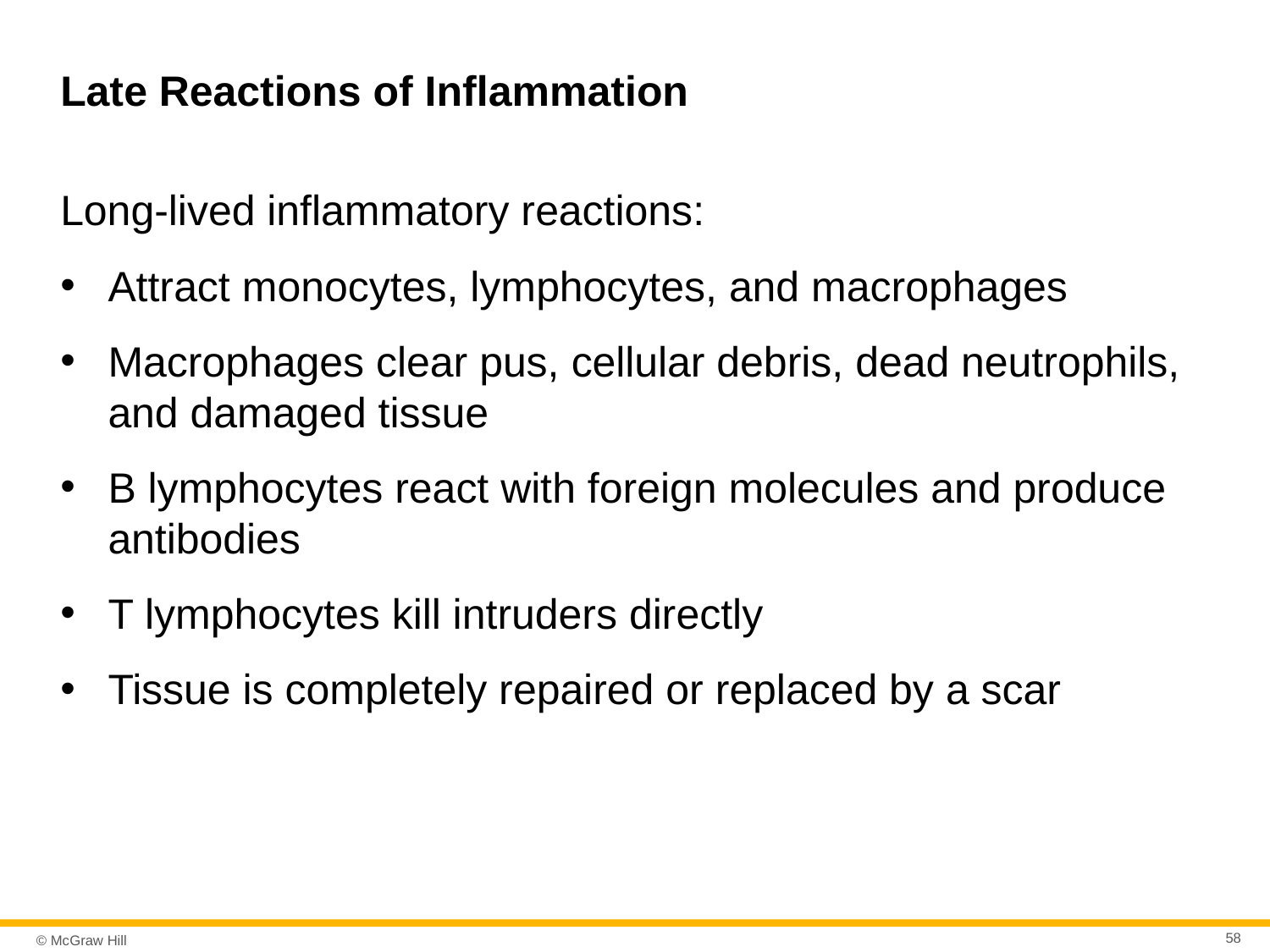

# Late Reactions of Inflammation
Long-lived inflammatory reactions:
Attract monocytes, lymphocytes, and macrophages
Macrophages clear pus, cellular debris, dead neutrophils, and damaged tissue
B lymphocytes react with foreign molecules and produce antibodies
T lymphocytes kill intruders directly
Tissue is completely repaired or replaced by a scar